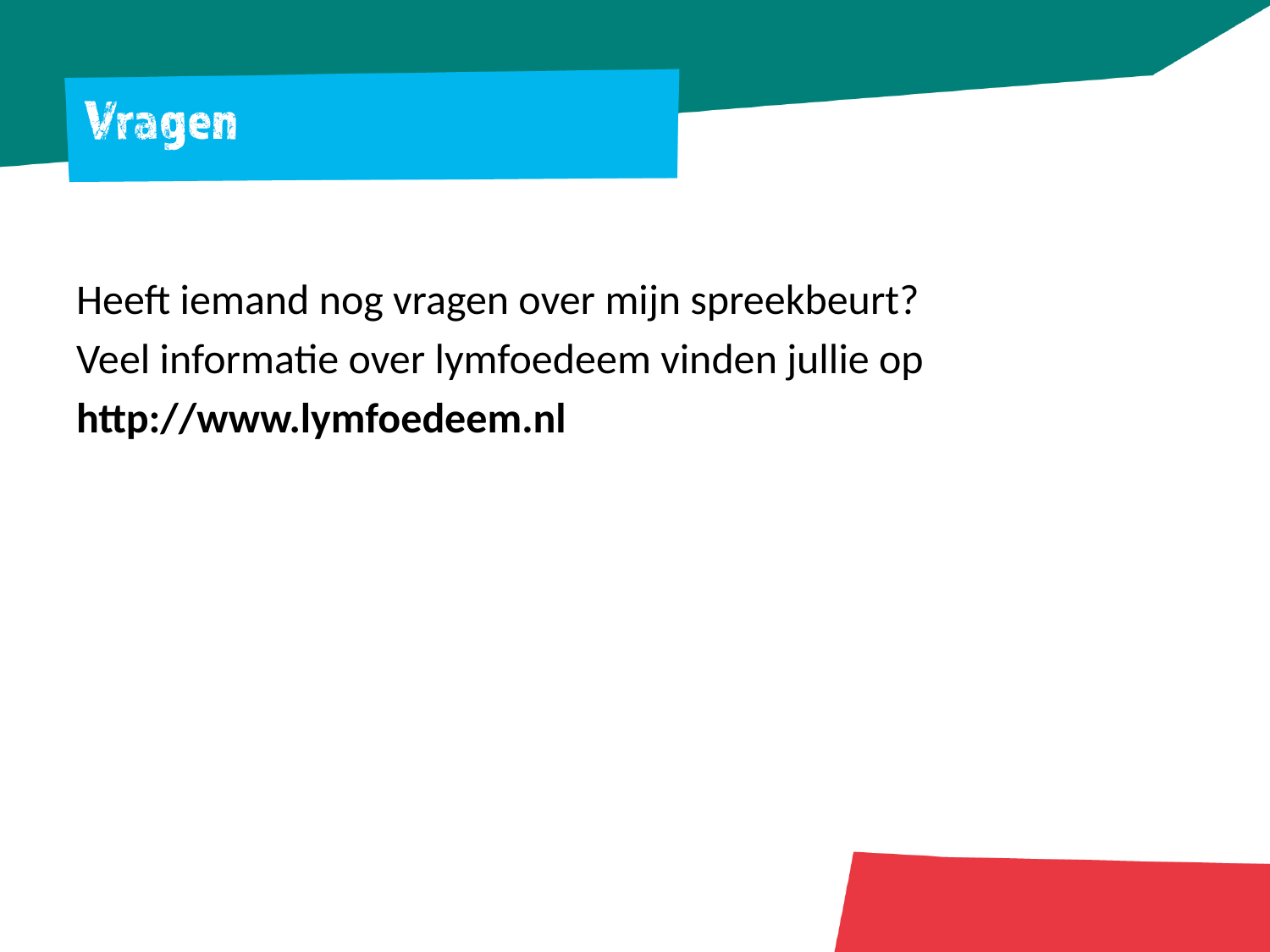

Heeft iemand nog vragen over mijn spreekbeurt?
Veel informatie over lymfoedeem vinden jullie op
http://www.lymfoedeem.nl